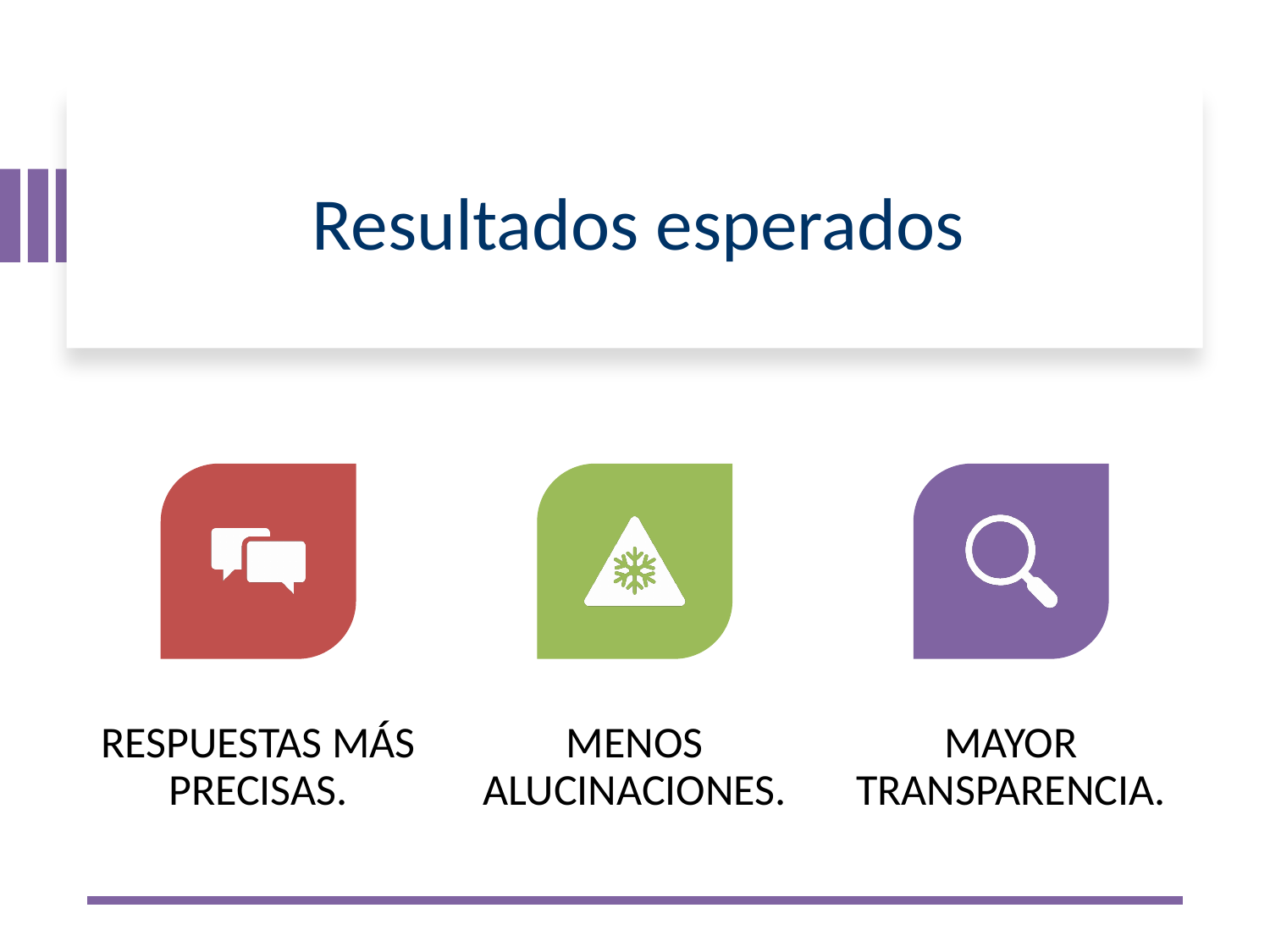

# Resultados esperados

Respuestas más precisas.
Menos alucinaciones.
Mayor transparencia.